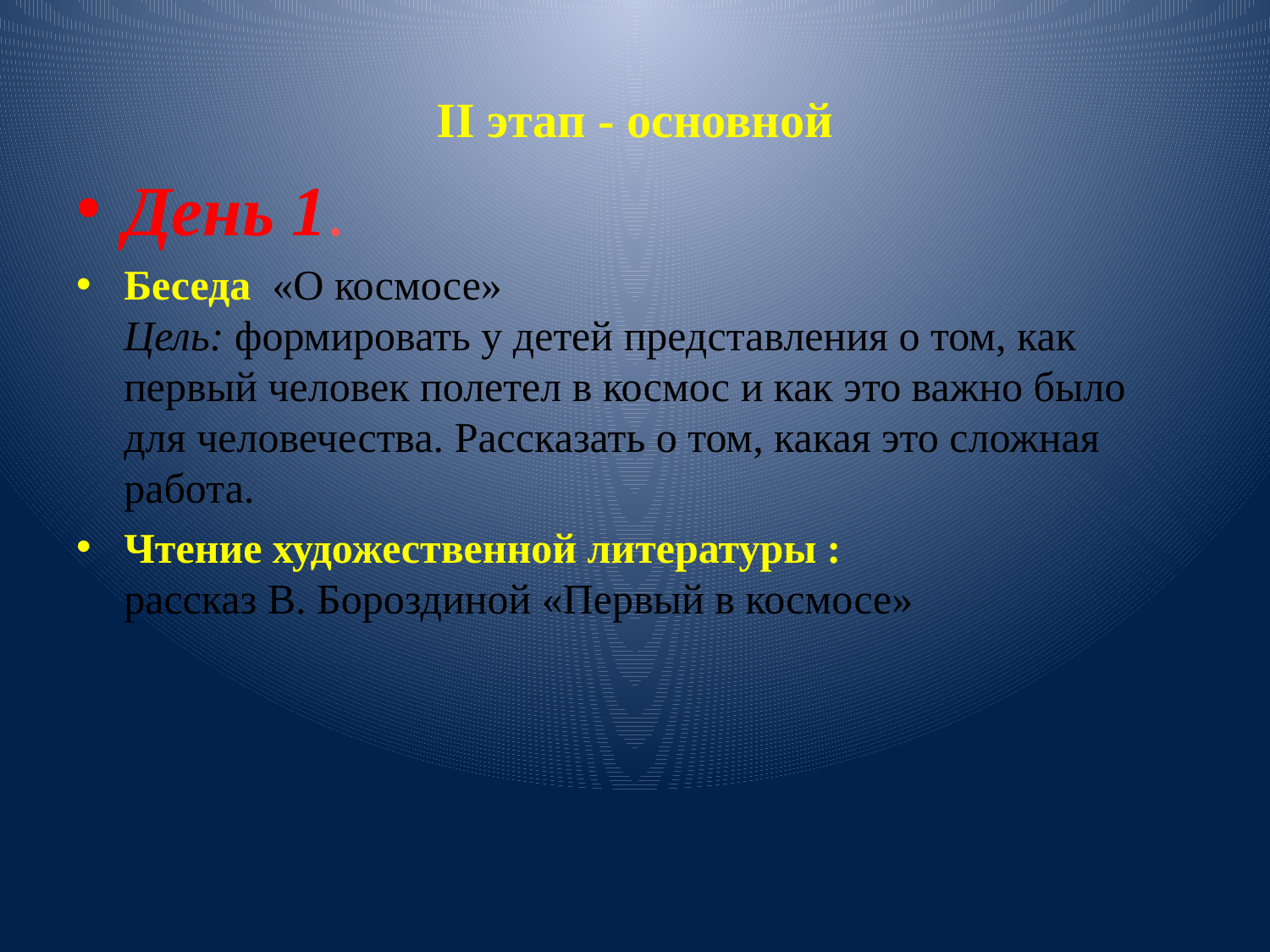

# II этап - основной
День 1.
Беседа  «О космосе»
Цель: формировать у детей представления о том, как первый человек полетел в космос и как это важно было для человечества. Рассказать о том, какая это сложная работа.
Чтение художественной литературы :
рассказ В. Бороздиной «Первый в космосе»